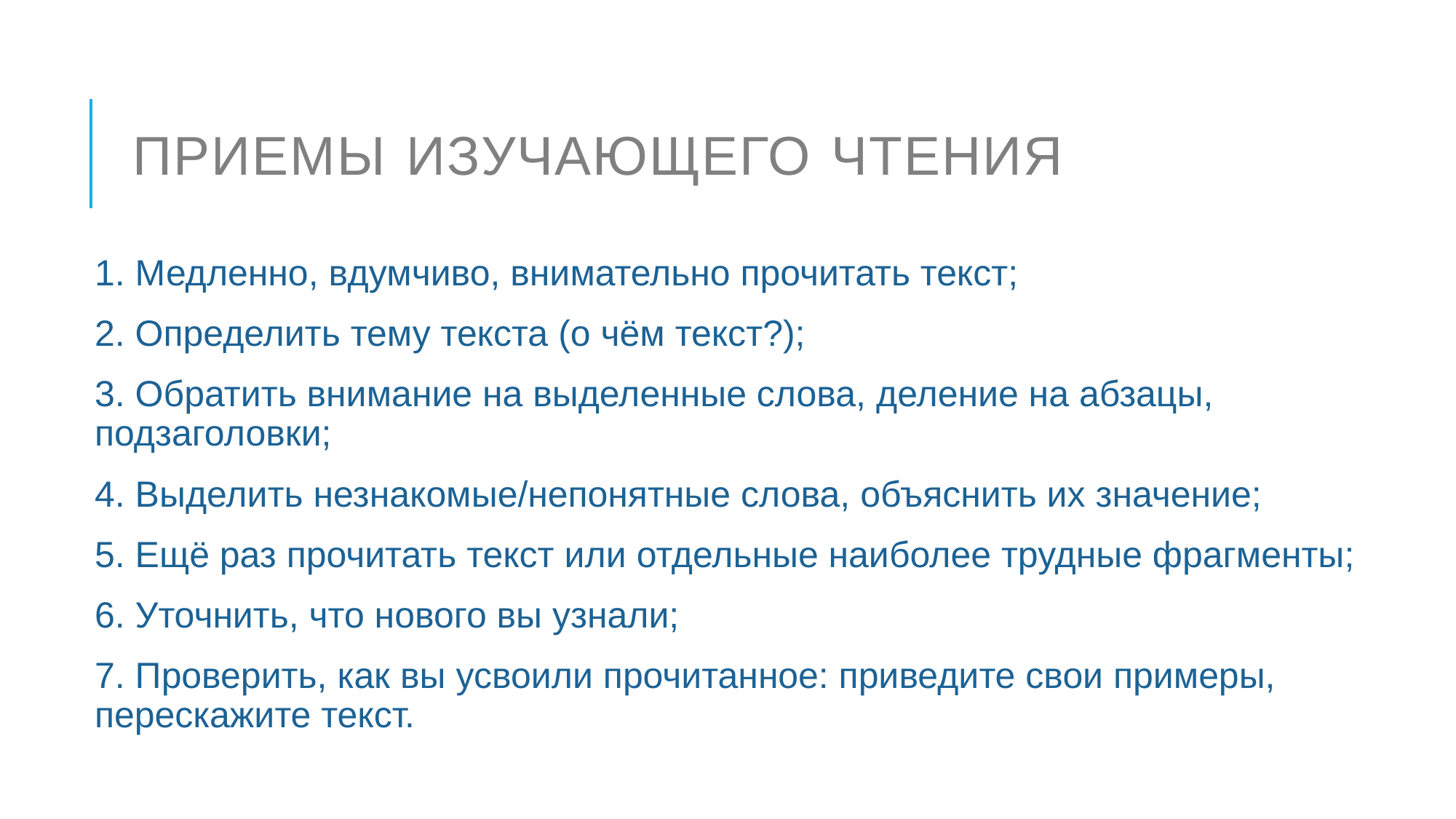

# Приемы изучающего чтения
1. Медленно, вдумчиво, внимательно прочитать текст;
2. Определить тему текста (о чём текст?);
3. Обратить внимание на выделенные слова, деление на абзацы, подзаголовки;
4. Выделить незнакомые/непонятные слова, объяснить их значение;
5. Ещё раз прочитать текст или отдельные наиболее трудные фрагменты;
6. Уточнить, что нового вы узнали;
7. Проверить, как вы усвоили прочитанное: приведите свои примеры, перескажите текст.